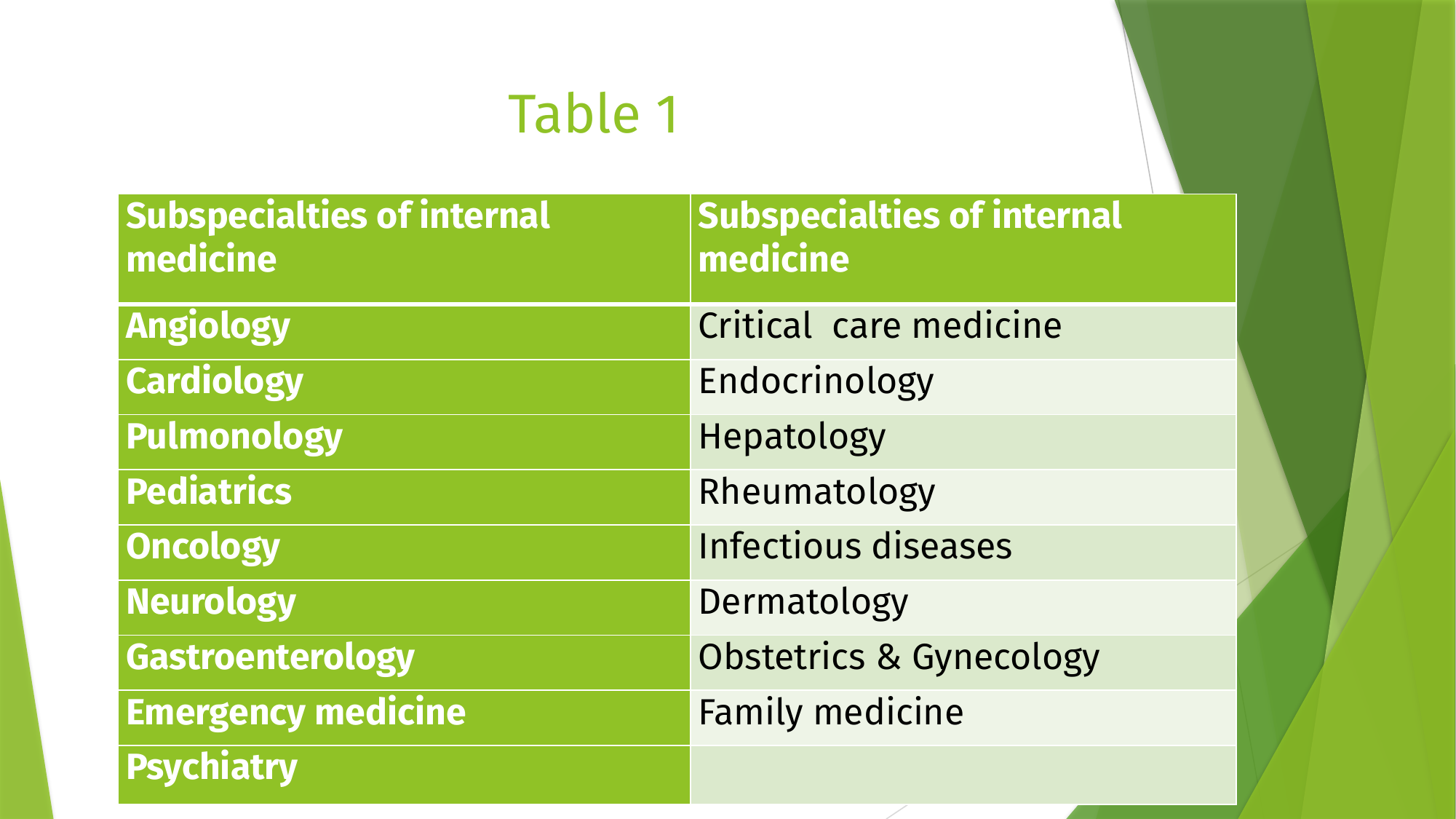

# Table 1
| Subspecialties of internal medicine | Subspecialties of internal medicine |
| --- | --- |
| Angiology | Critical care medicine |
| Cardiology | Endocrinology |
| Pulmonology | Hepatology |
| Pediatrics | Rheumatology |
| Oncology | Infectious diseases |
| Neurology | Dermatology |
| Gastroenterology | Obstetrics & Gynecology |
| Emergency medicine | Family medicine |
| Psychiatry |  |